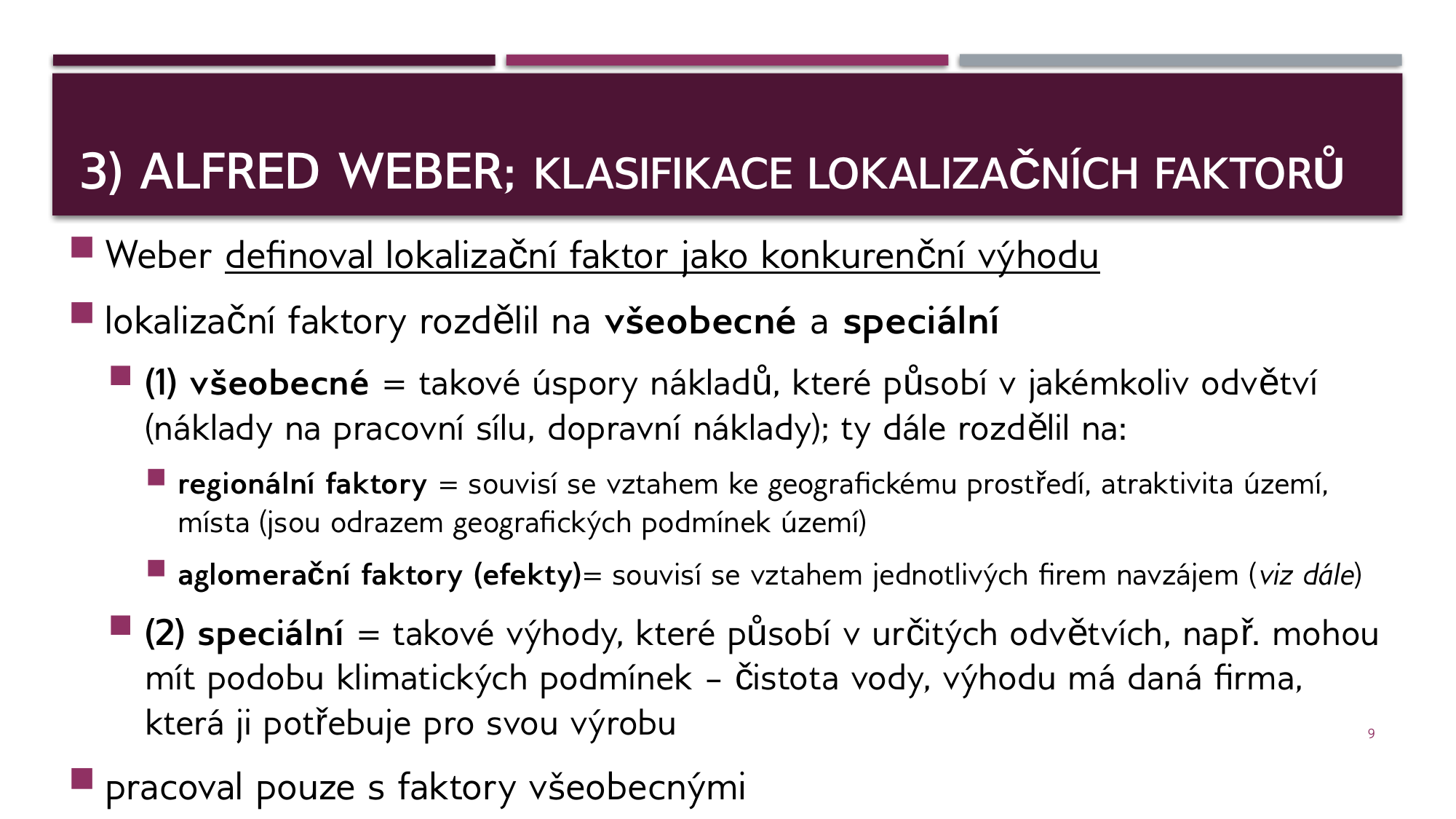

# 3) Alfred Weber; klasifikace lokalizačních faktorů
Weber definoval lokalizační faktor jako konkurenční výhodu
lokalizační faktory rozdělil na všeobecné a speciální
(1) všeobecné = takové úspory nákladů, které působí v jakémkoliv odvětví (náklady na pracovní sílu, dopravní náklady); ty dále rozdělil na:
regionální faktory = souvisí se vztahem ke geografickému prostředí, atraktivita území, místa (jsou odrazem geografických podmínek území)
aglomerační faktory (efekty)= souvisí se vztahem jednotlivých firem navzájem (viz dále)
(2) speciální = takové výhody, které působí v určitých odvětvích, např. mohou mít podobu klimatických podmínek – čistota vody, výhodu má daná firma, která ji potřebuje pro svou výrobu
pracoval pouze s faktory všeobecnými
9